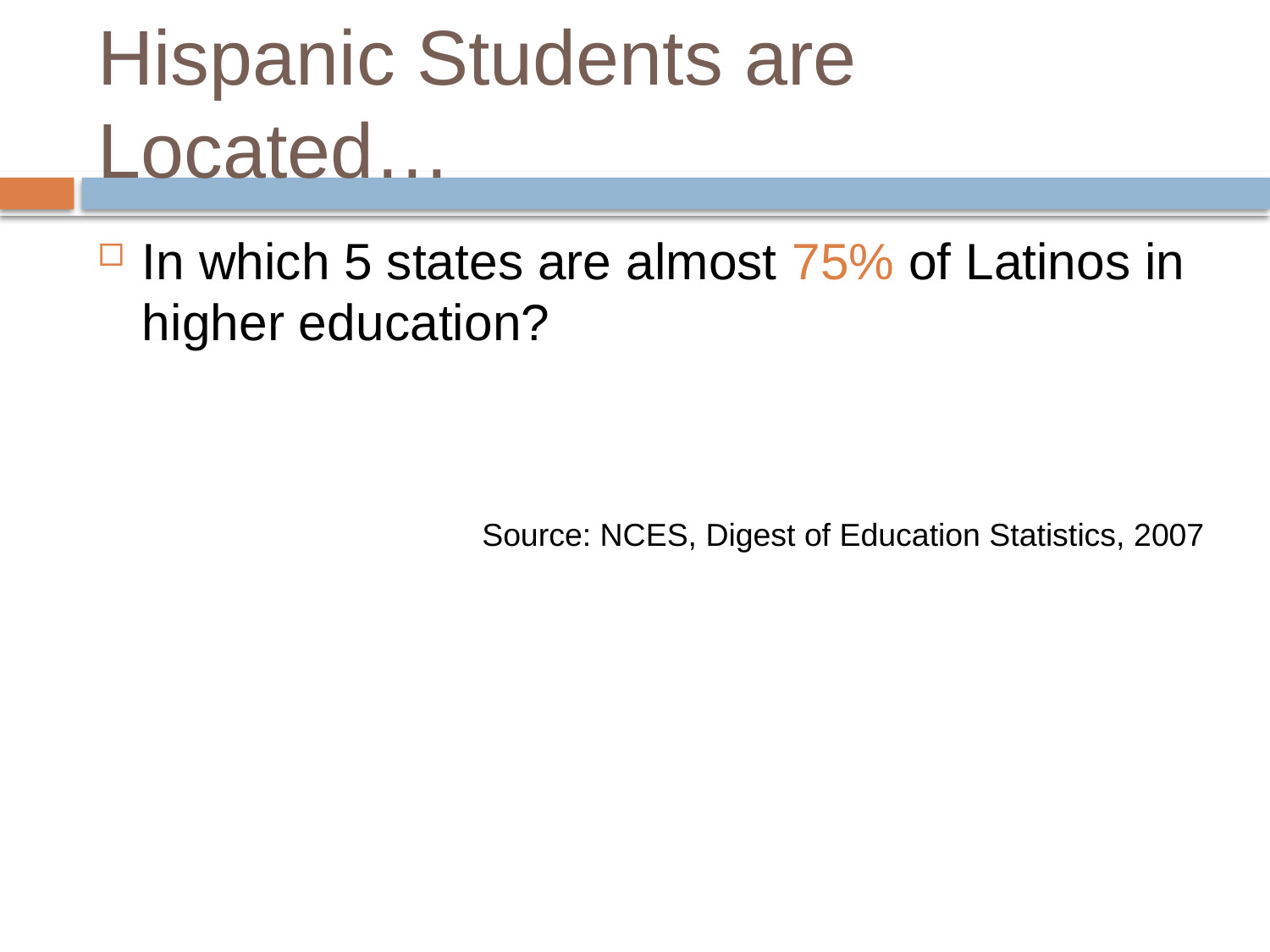

Hispanic Students are Located…
In which 5 states are almost 75% of Latinos in higher education?

Source: NCES, Digest of Education Statistics, 2007